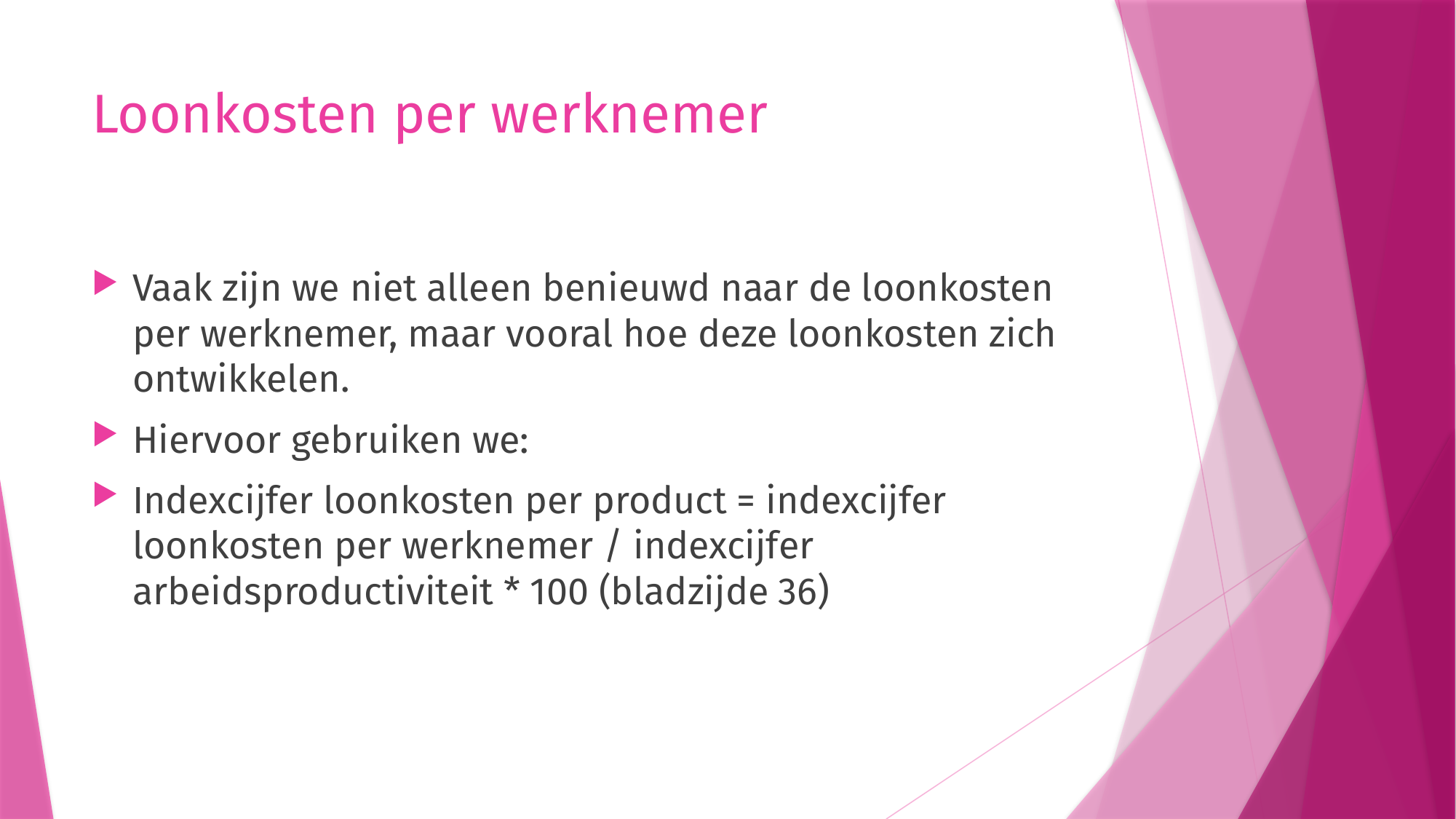

# Loonkosten per werknemer
Vaak zijn we niet alleen benieuwd naar de loonkosten per werknemer, maar vooral hoe deze loonkosten zich ontwikkelen.
Hiervoor gebruiken we:
Indexcijfer loonkosten per product = indexcijfer loonkosten per werknemer / indexcijfer arbeidsproductiviteit * 100 (bladzijde 36)